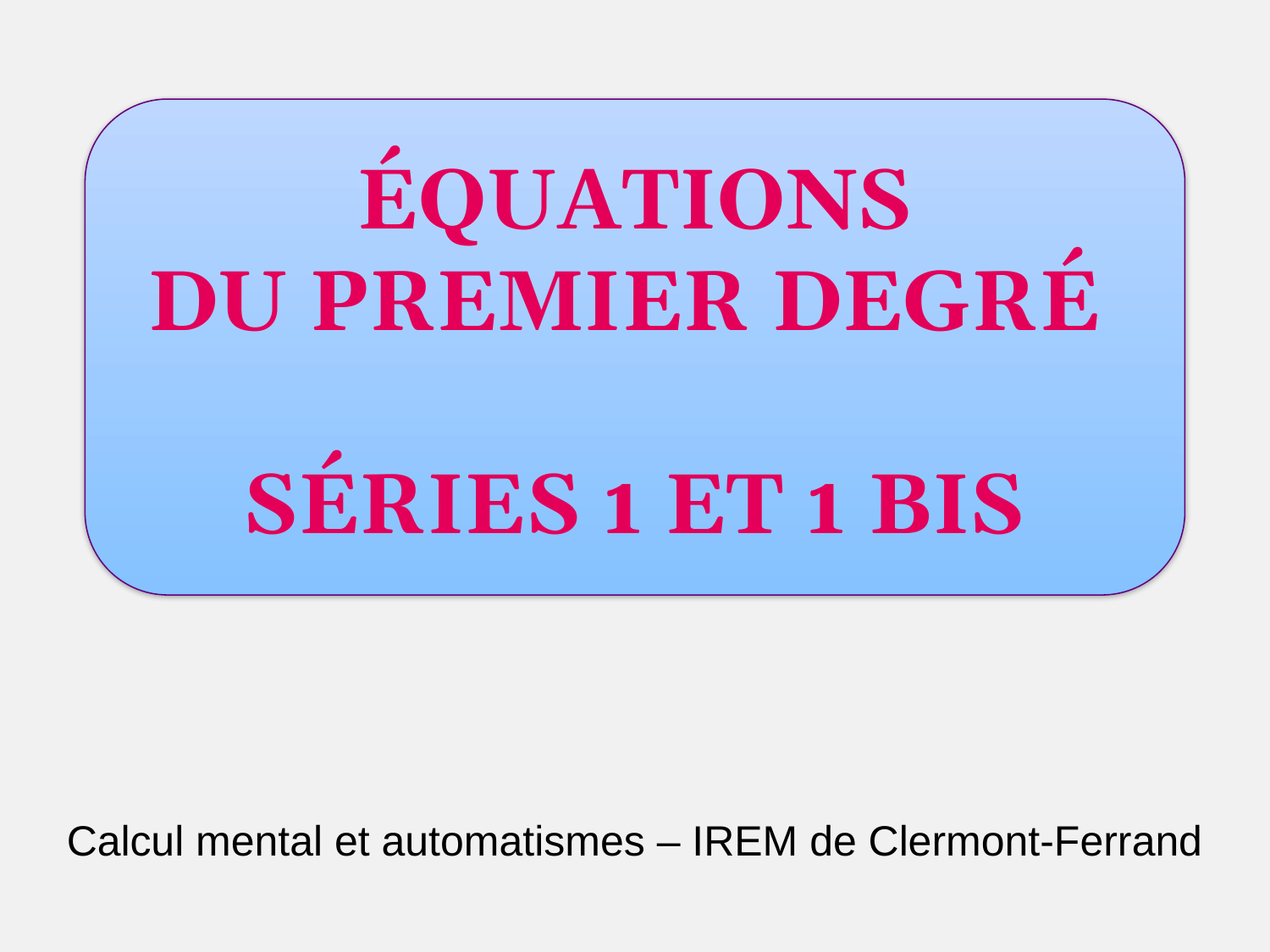

ÉQUATIONS
DU PREMIER DEGRÉ
Séries 1 et 1 bis
Calcul mental et automatismes – IREM de Clermont-Ferrand